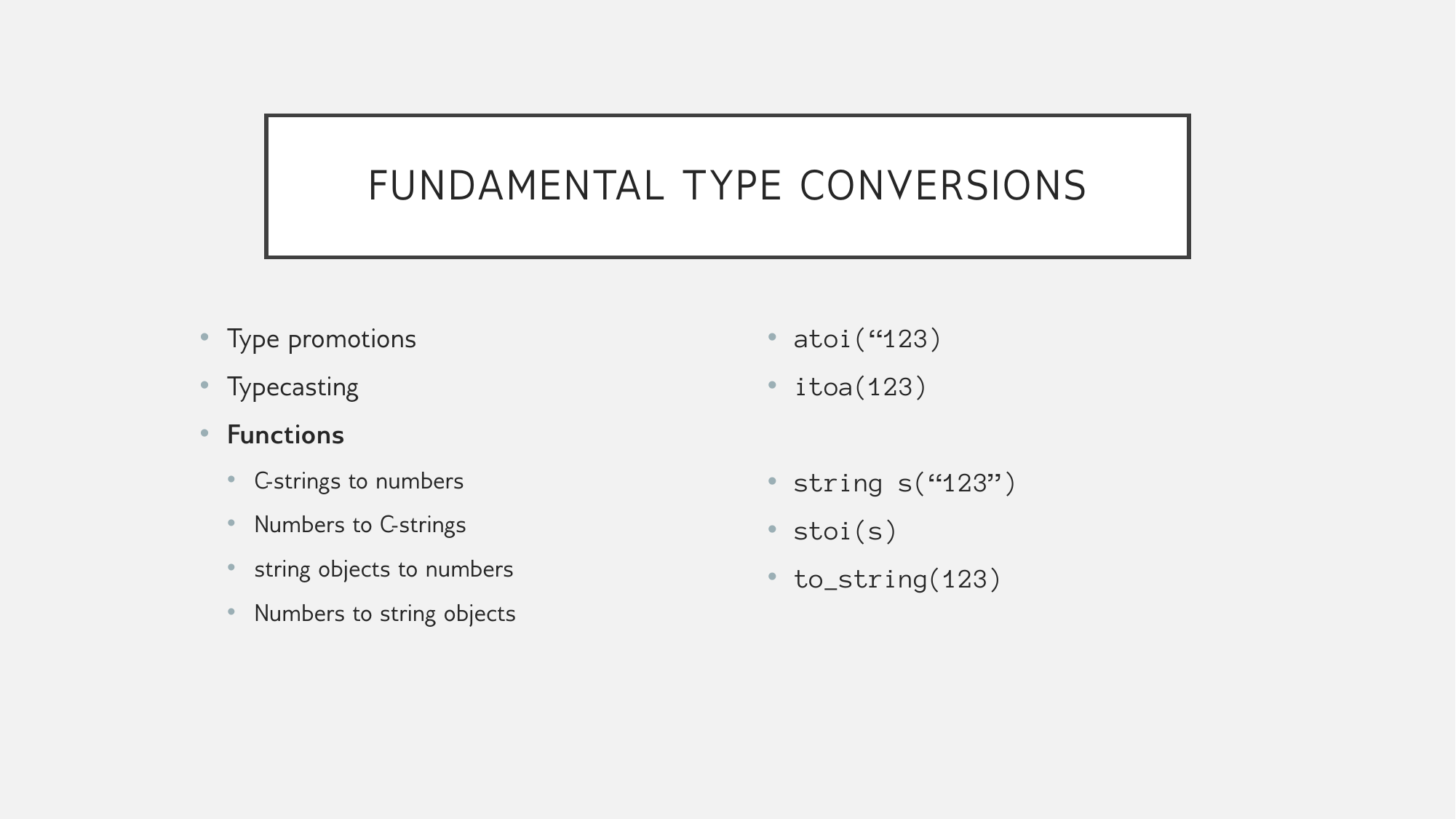

# Fundamental Type Conversions
Type promotions
Typecasting
Functions
C-strings to numbers
Numbers to C-strings
string objects to numbers
Numbers to string objects
atoi(“123)
itoa(123)

string s(“123”)
stoi(s)
to_string(123)